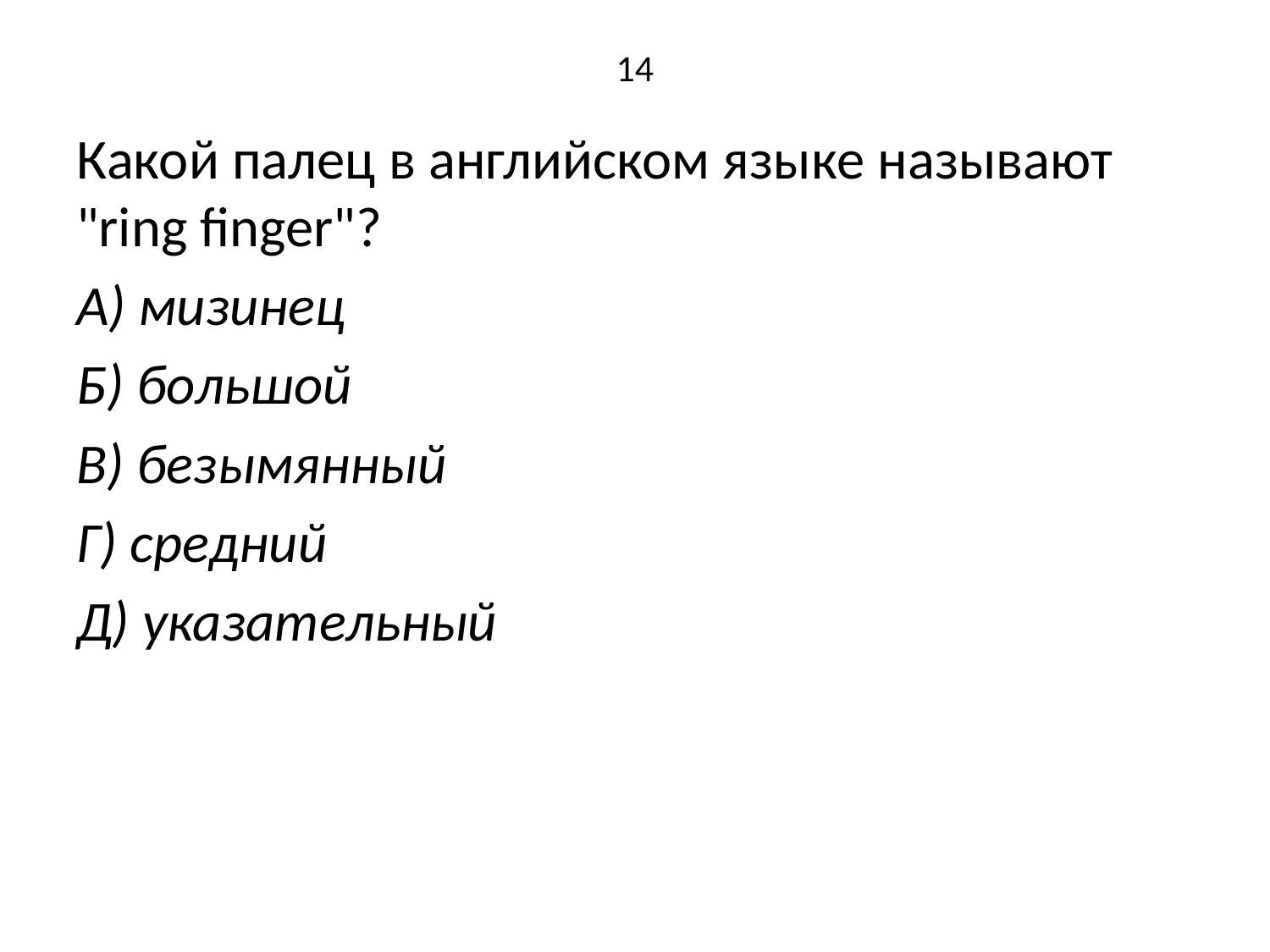

# 14
Какой палец в английском языке называют "ring finger"?
А) мизинец
Б) большой
В) безымянный
Г) средний
Д) указательный